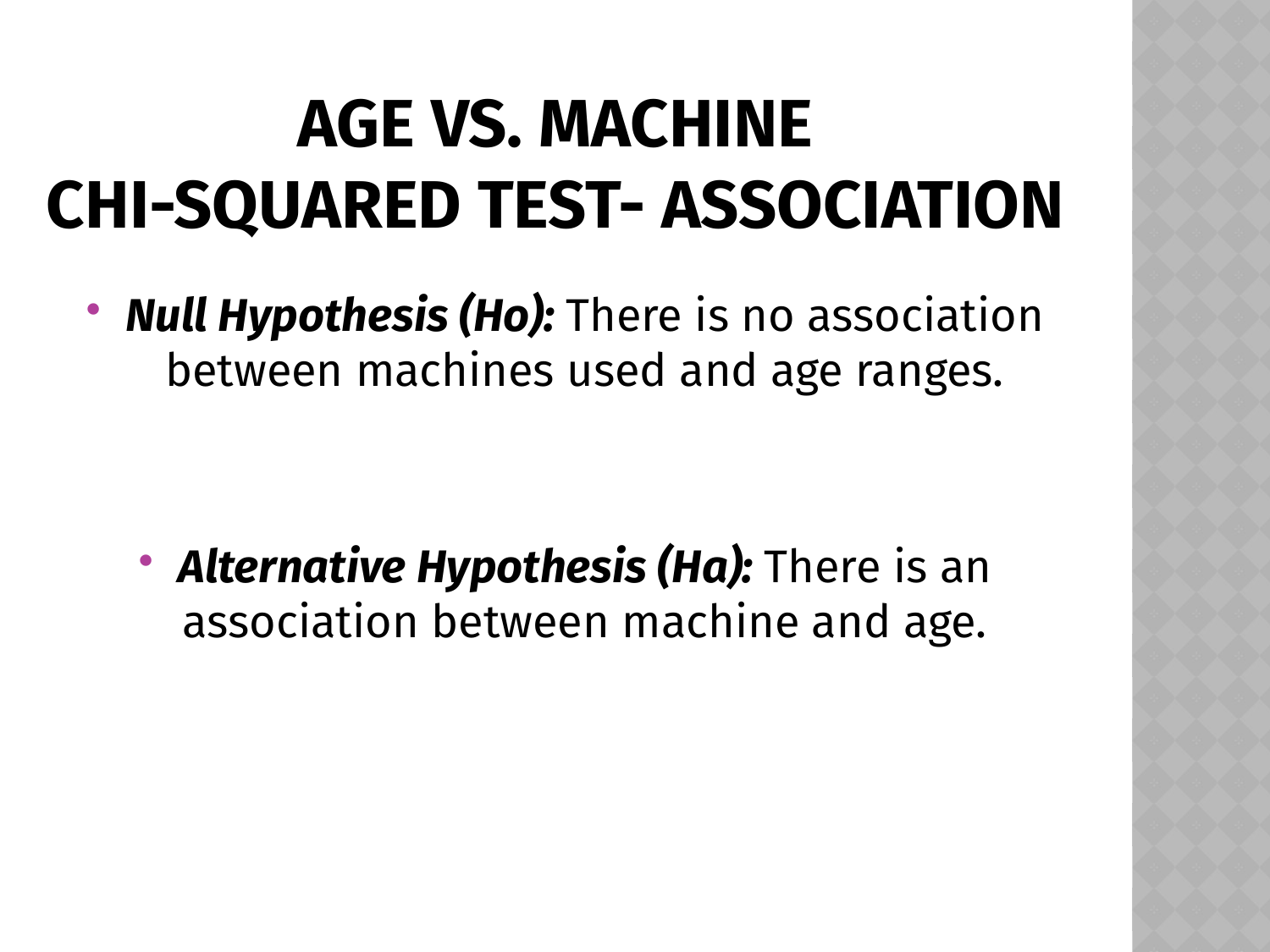

# Age vs. machine Chi-squared test- Association
Null Hypothesis (Ho): There is no association between machines used and age ranges.

Alternative Hypothesis (Ha): There is an association between machine and age.